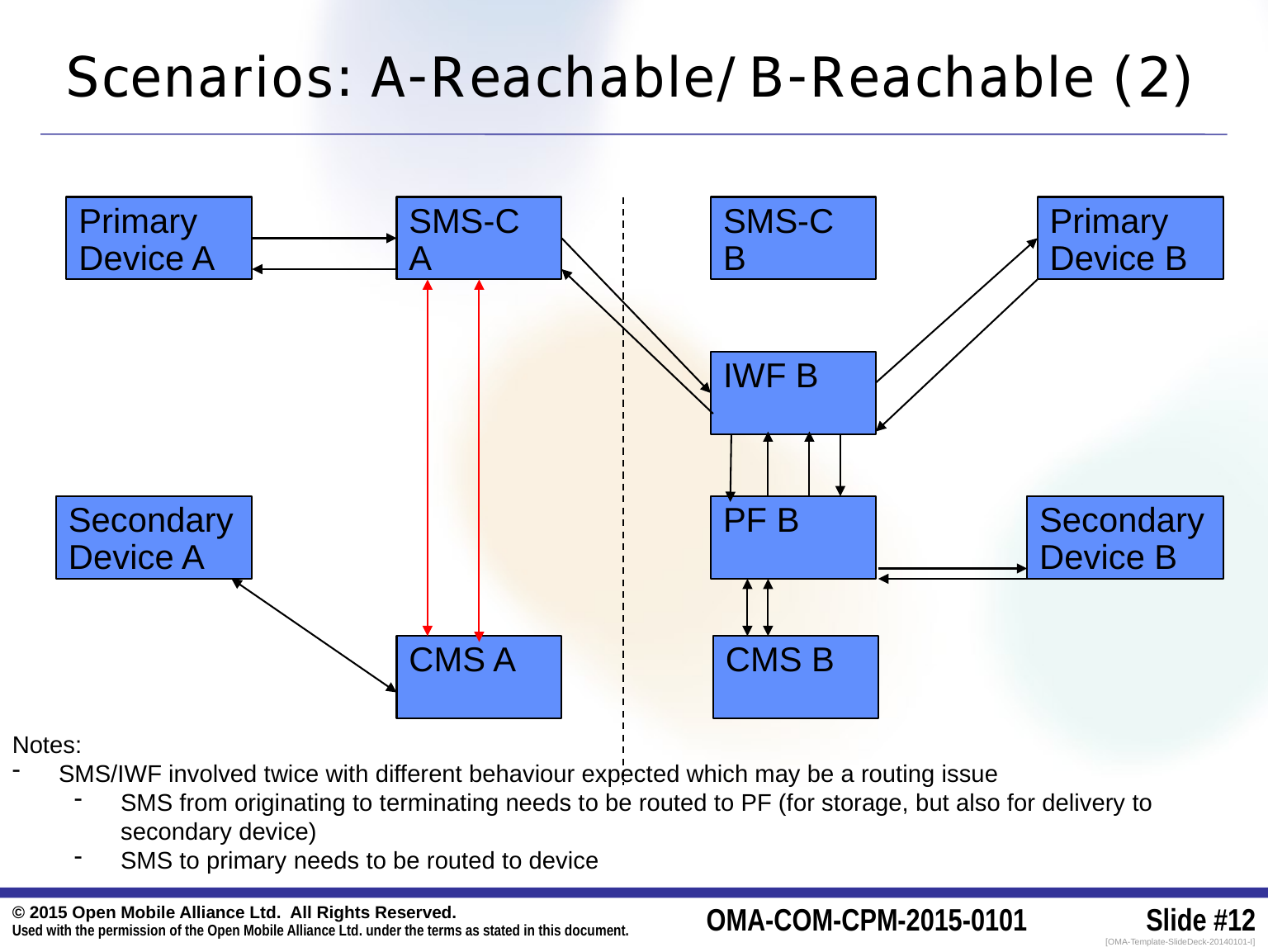

# Scenarios: A-Reachable/B-Reachable (2)
Primary Device A
SMS-C A
SMS-C B
Primary Device B
IWF B
Secondary Device A
PF B
Secondary Device B
CMS A
CMS B
Notes:
SMS/IWF involved twice with different behaviour expected which may be a routing issue
SMS from originating to terminating needs to be routed to PF (for storage, but also for delivery to secondary device)
SMS to primary needs to be routed to device